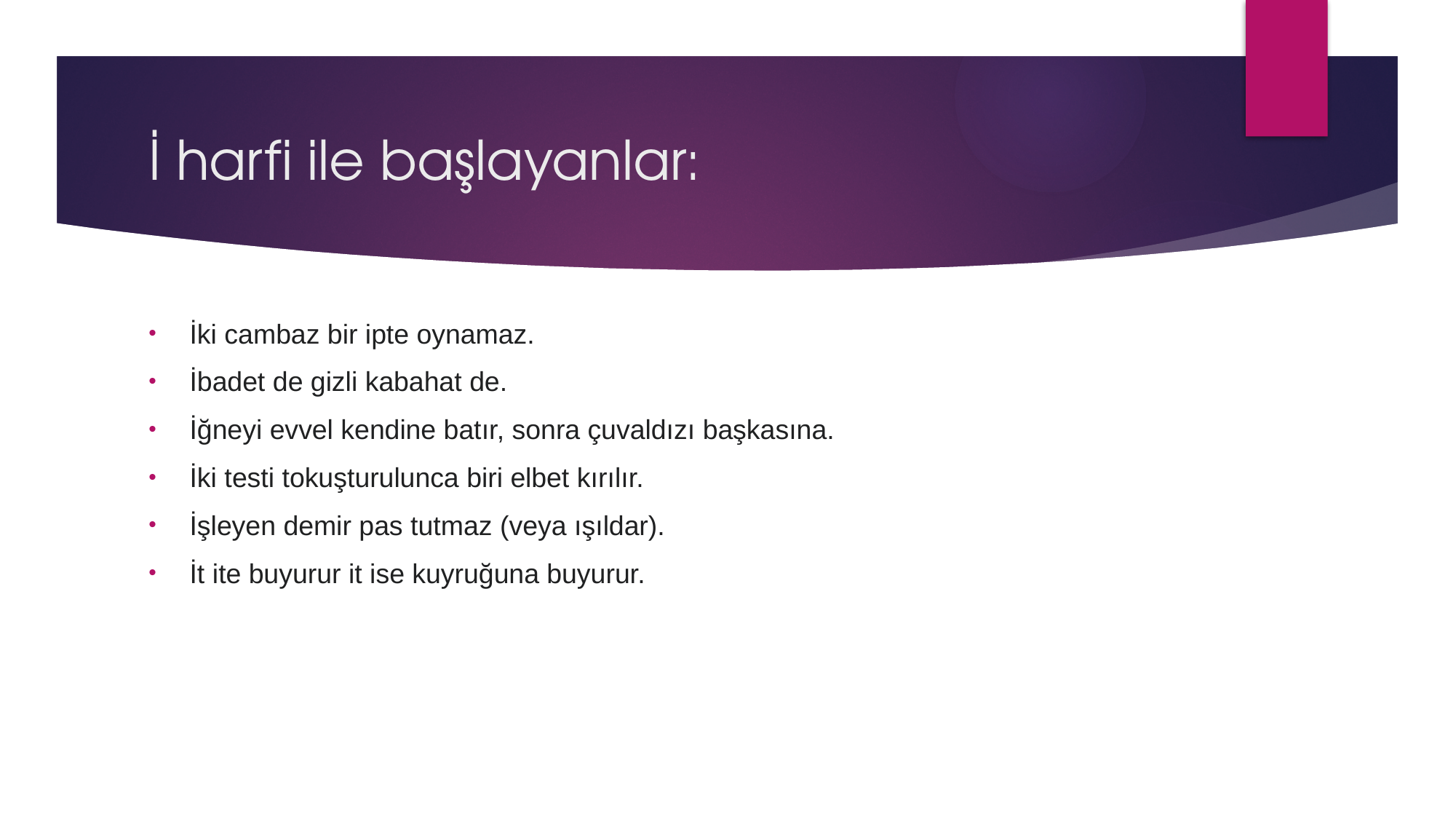

# İ harfi ile başlayanlar:
İki cambaz bir ipte oynamaz.
İbadet de gizli kabahat de.
İğneyi evvel kendine batır, sonra çuvaldızı başkasına.
İki testi tokuşturulunca biri elbet kırılır.
İşleyen demir pas tutmaz (veya ışıldar).
İt ite buyurur it ise kuyruğuna buyurur.